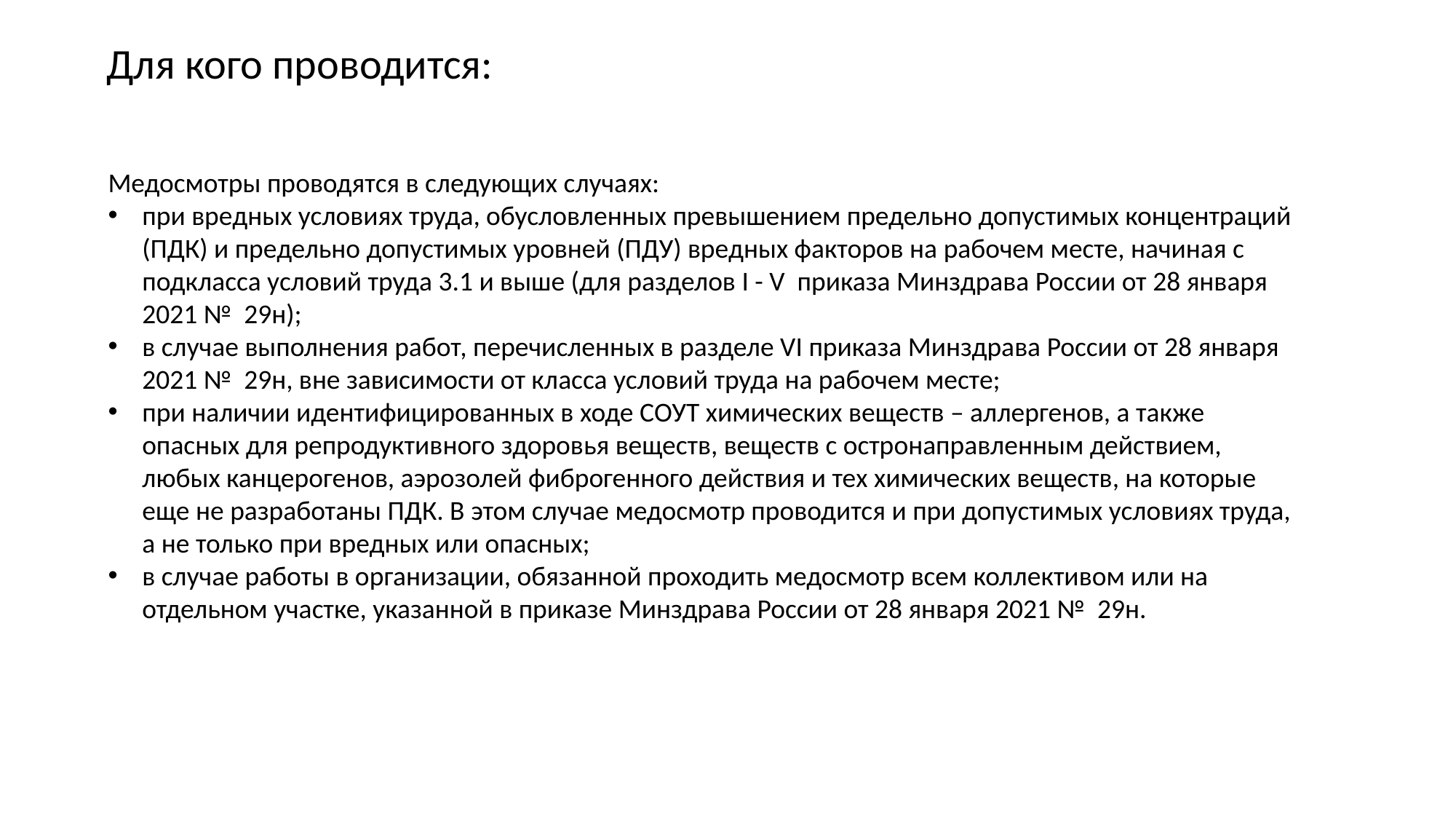

Для кого проводится:
Медосмотры проводятся в следующих случаях:
при вредных условиях труда, обусловленных превышением предельно допустимых концентраций (ПДК) и предельно допустимых уровней (ПДУ) вредных факторов на рабочем месте, начиная с подкласса условий труда 3.1 и выше (для разделов I - V  приказа Минздрава России от 28 января 2021 №  29н);
в случае выполнения работ, перечисленных в разделе VI приказа Минздрава России от 28 января 2021 №  29н, вне зависимости от класса условий труда на рабочем месте;
при наличии идентифицированных в ходе СОУТ химических веществ – аллергенов, а также опасных для репродуктивного здоровья веществ, веществ с остронаправленным действием, любых канцерогенов, аэрозолей фиброгенного действия и тех химических веществ, на которые еще не разработаны ПДК. В этом случае медосмотр проводится и при допустимых условиях труда, а не только при вредных или опасных;
в случае работы в организации, обязанной проходить медосмотр всем коллективом или на отдельном участке, указанной в приказе Минздрава России от 28 января 2021 №  29н.